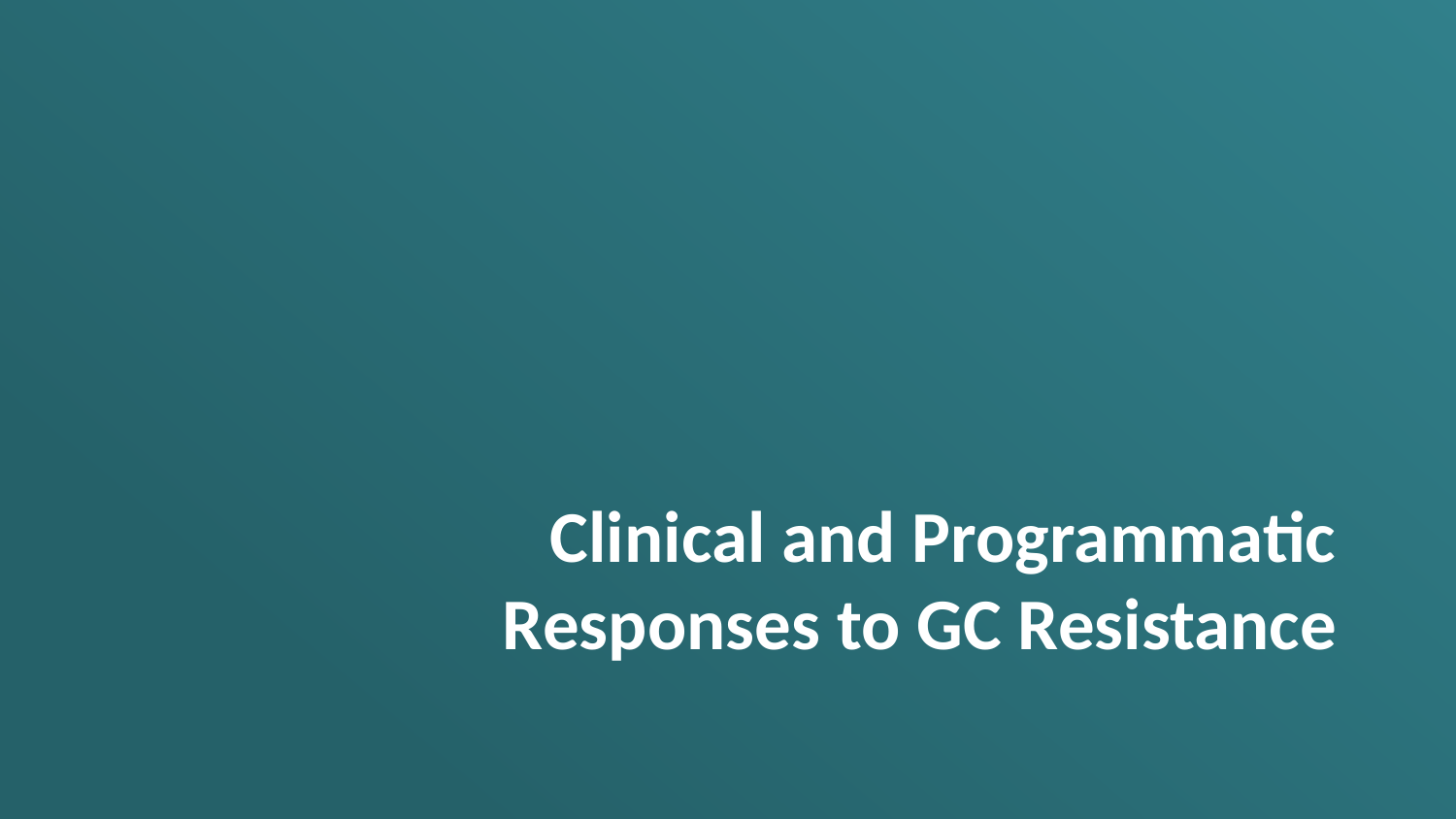

# Clinical and Programmatic Responses to GC Resistance